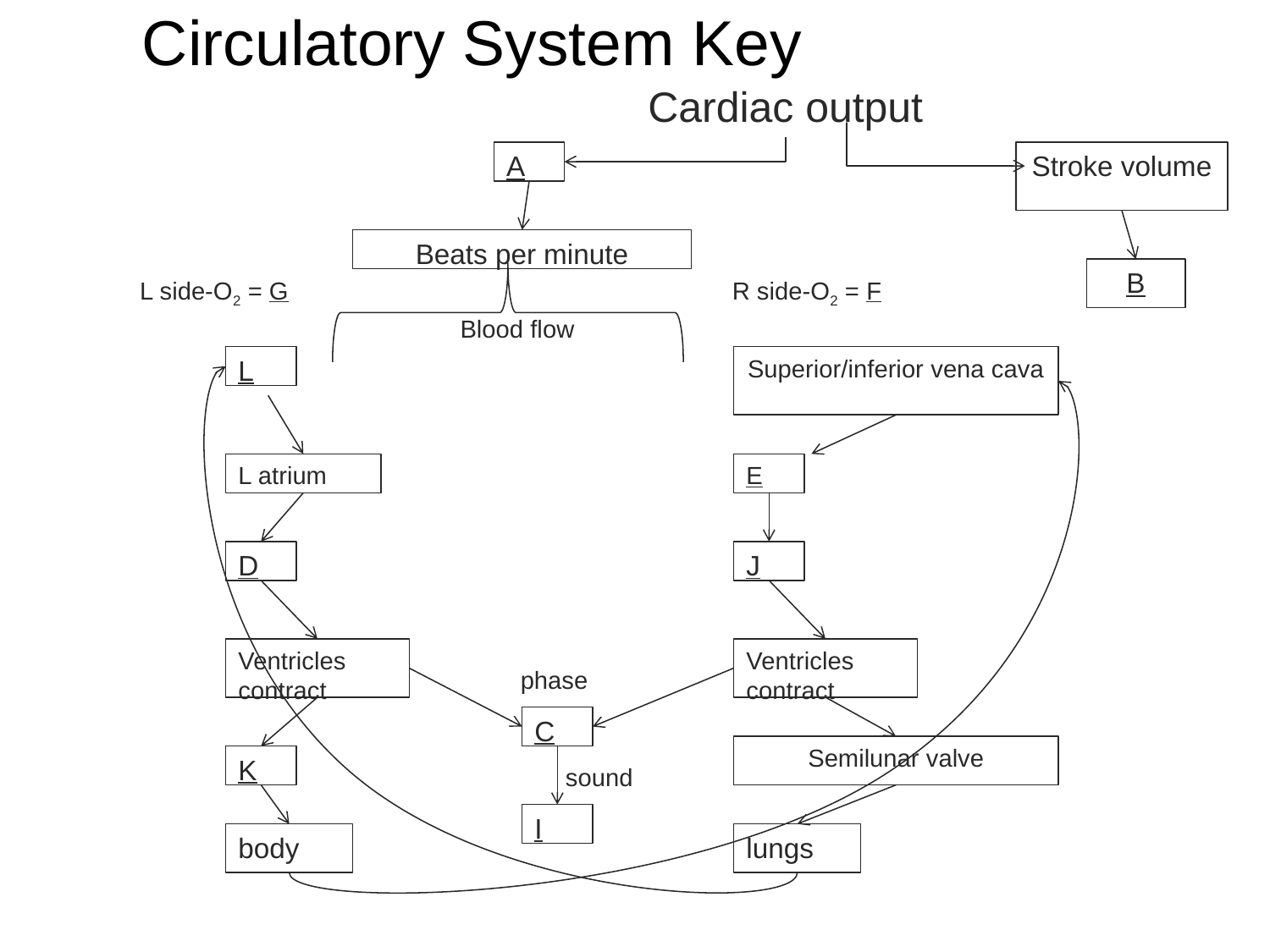

# Circulatory System Key
Cardiac output

A
Stroke volume
Beats per minute
B
L side-O2 = G
R side-O2 = F
Blood flow
L
Superior/inferior vena cava
L atrium
E
D
J
Ventricles contract
Ventricles contract
phase
C
Semilunar valve
K
sound
I
body
lungs